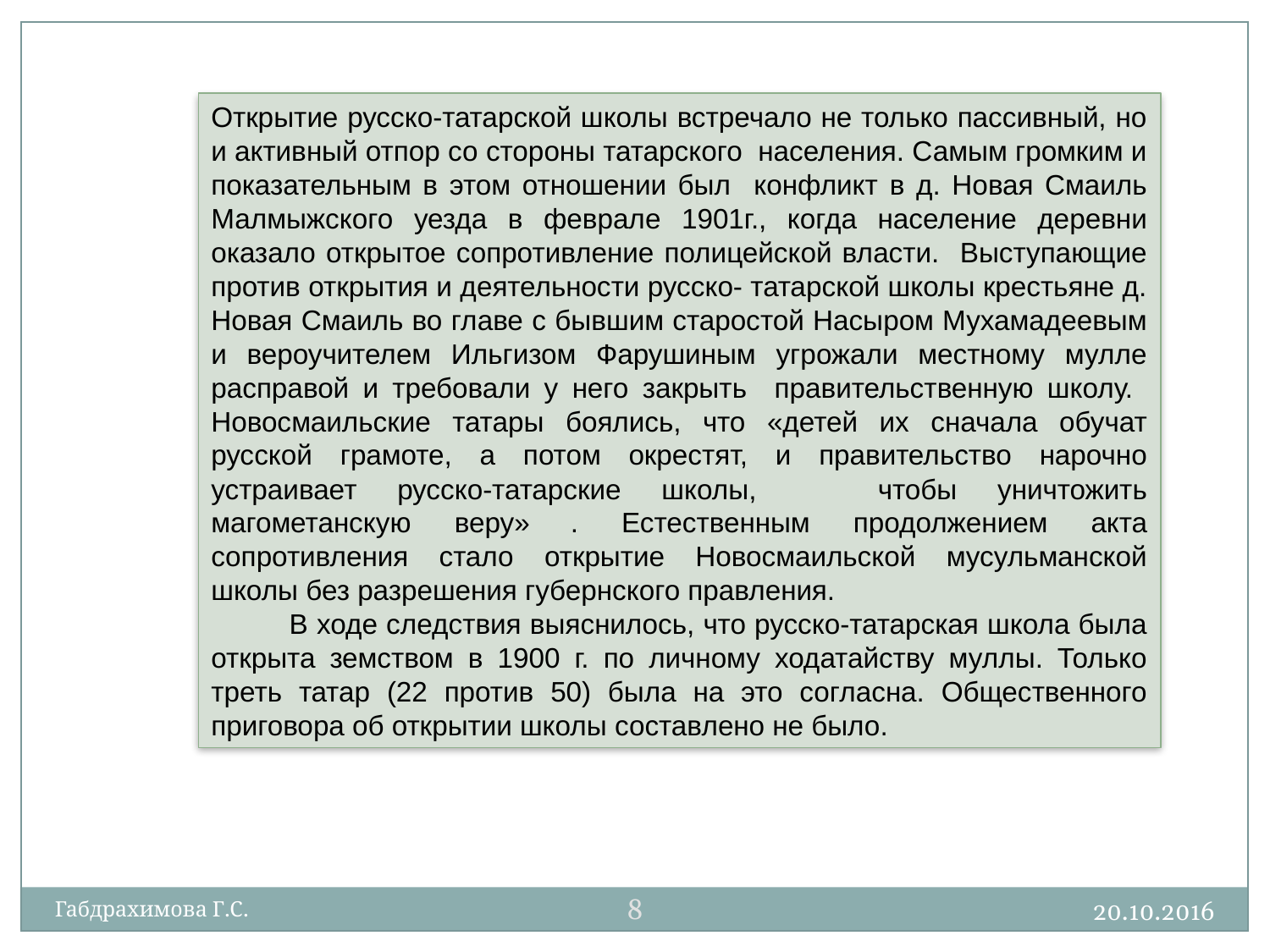

Открытие русско-татарской школы встречало не только пассивный, но и активный отпор со стороны татарского  населения. Самым громким и показательным в этом отношении был  конфликт в д. Новая Смаиль Малмыжского уезда в феврале 1901г., когда население деревни оказало открытое сопротивление полицейской власти.  Выступающие против открытия и деятельности русско- татарской школы крестьяне д. Новая Смаиль во главе с бывшим старостой Насыром Мухамадеевым и вероучителем Ильгизом Фарушиным угрожали местному мулле расправой и требовали у него закрыть  правительственную школу.  Новосмаильские татары боялись, что «детей их сначала обучат русской грамоте, а потом окрестят, и правительство нарочно устраивает русско-татарские школы,   чтобы уничтожить магометанскую веру» . Естественным продолжением акта сопротивления стало открытие Новосмаильской мусульманской школы без разрешения губернского правления.
         В ходе следствия выяснилось, что русско-татарская школа была открыта земством в 1900 г. по личному ходатайству муллы. Только треть татар (22 против 50) была на это согласна. Общественного приговора об открытии школы составлено не было.
8
20.10.2016
Габдрахимова Г.С.